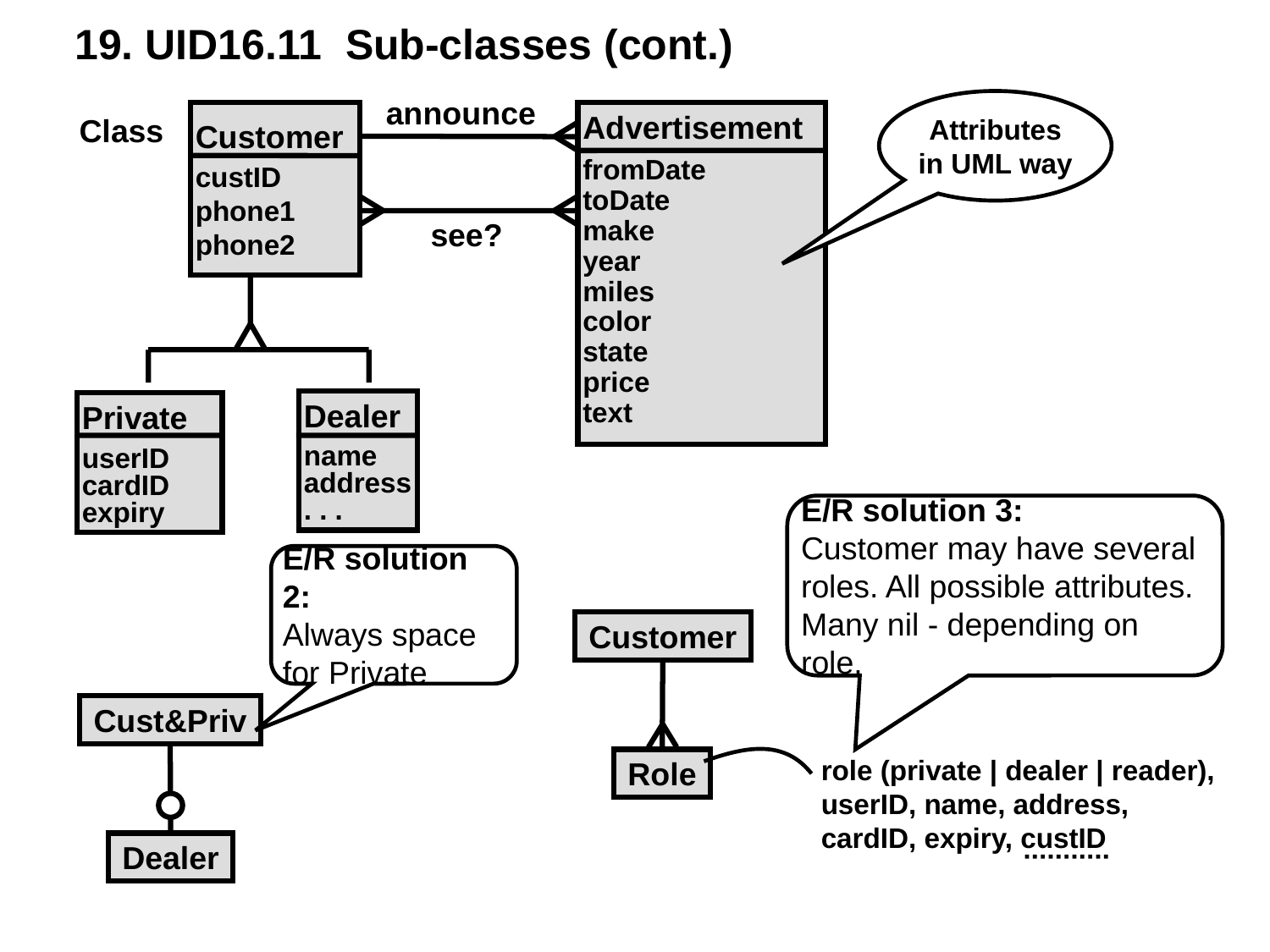

19. UID16.11  Sub-classes (cont.)
announce
Attributes
in UML way
Customer
custID
phone1
phone2
Advertisement
fromDate
toDate
make
year
miles
color
state
price
text
Class

see?

Private
userID
cardID
expiry
Dealer
name
address
. . .

E/R solution 3:
Customer may have several
roles. All possible attributes.
Many nil - depending on role.
 Customer

 Role
role (private | dealer | reader),
userID, name, address,
cardID, expiry, custID

E/R solution 2:
Always space
for Private
 Cust&Priv

 Dealer